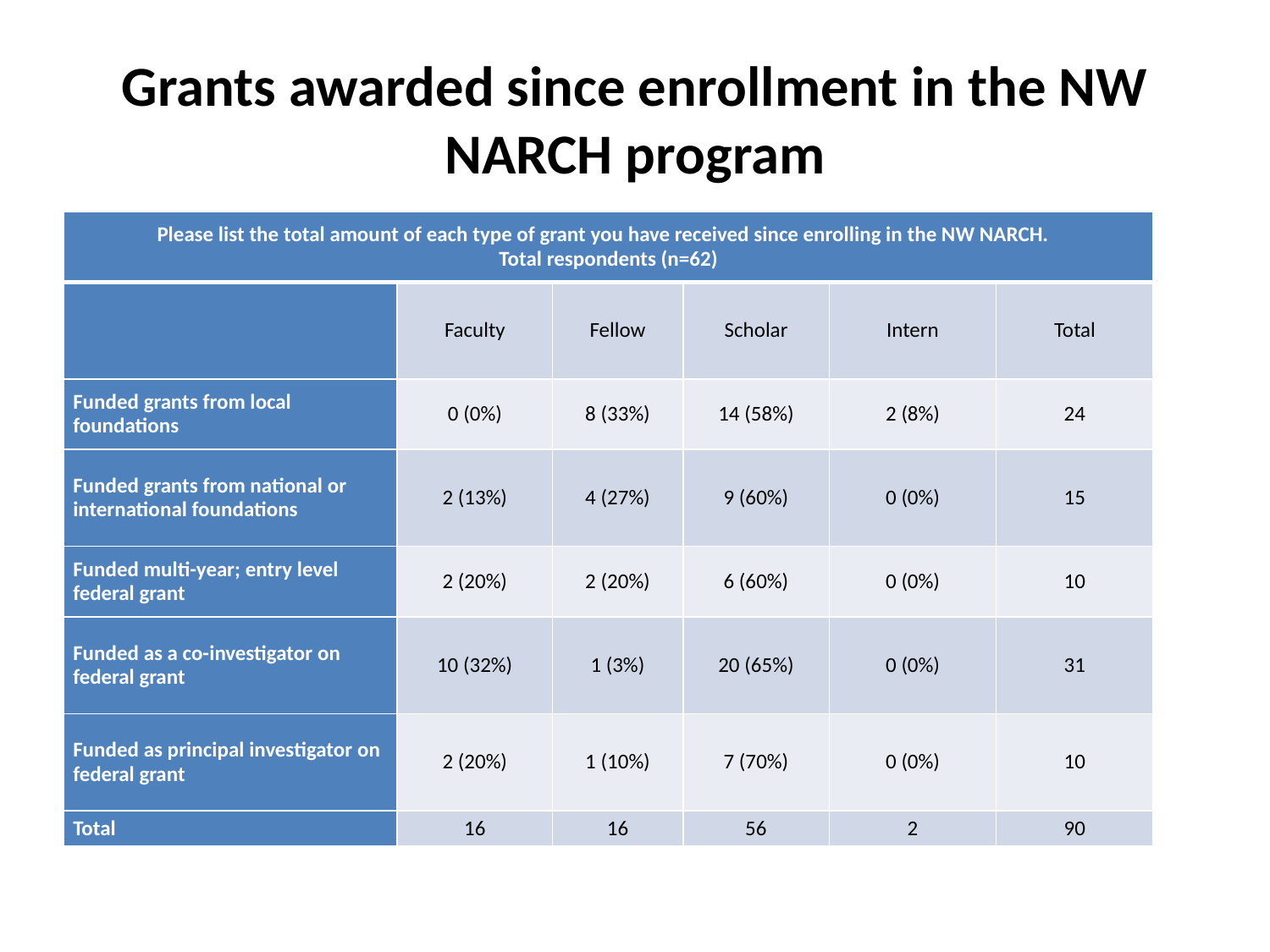

# Grants awarded since enrollment in the NW NARCH program
| Please list the total amount of each type of grant you have received since enrolling in the NW NARCH. Total respondents (n=62) |  |  |  |  |  |
| --- | --- | --- | --- | --- | --- |
|  | Faculty | Fellow | Scholar | Intern | Total |
| Funded grants from local foundations | 0 (0%) | 8 (33%) | 14 (58%) | 2 (8%) | 24 |
| Funded grants from national or international foundations | 2 (13%) | 4 (27%) | 9 (60%) | 0 (0%) | 15 |
| Funded multi-year; entry level federal grant | 2 (20%) | 2 (20%) | 6 (60%) | 0 (0%) | 10 |
| Funded as a co-investigator on federal grant | 10 (32%) | 1 (3%) | 20 (65%) | 0 (0%) | 31 |
| Funded as principal investigator on federal grant | 2 (20%) | 1 (10%) | 7 (70%) | 0 (0%) | 10 |
| Total | 16 | 16 | 56 | 2 | 90 |